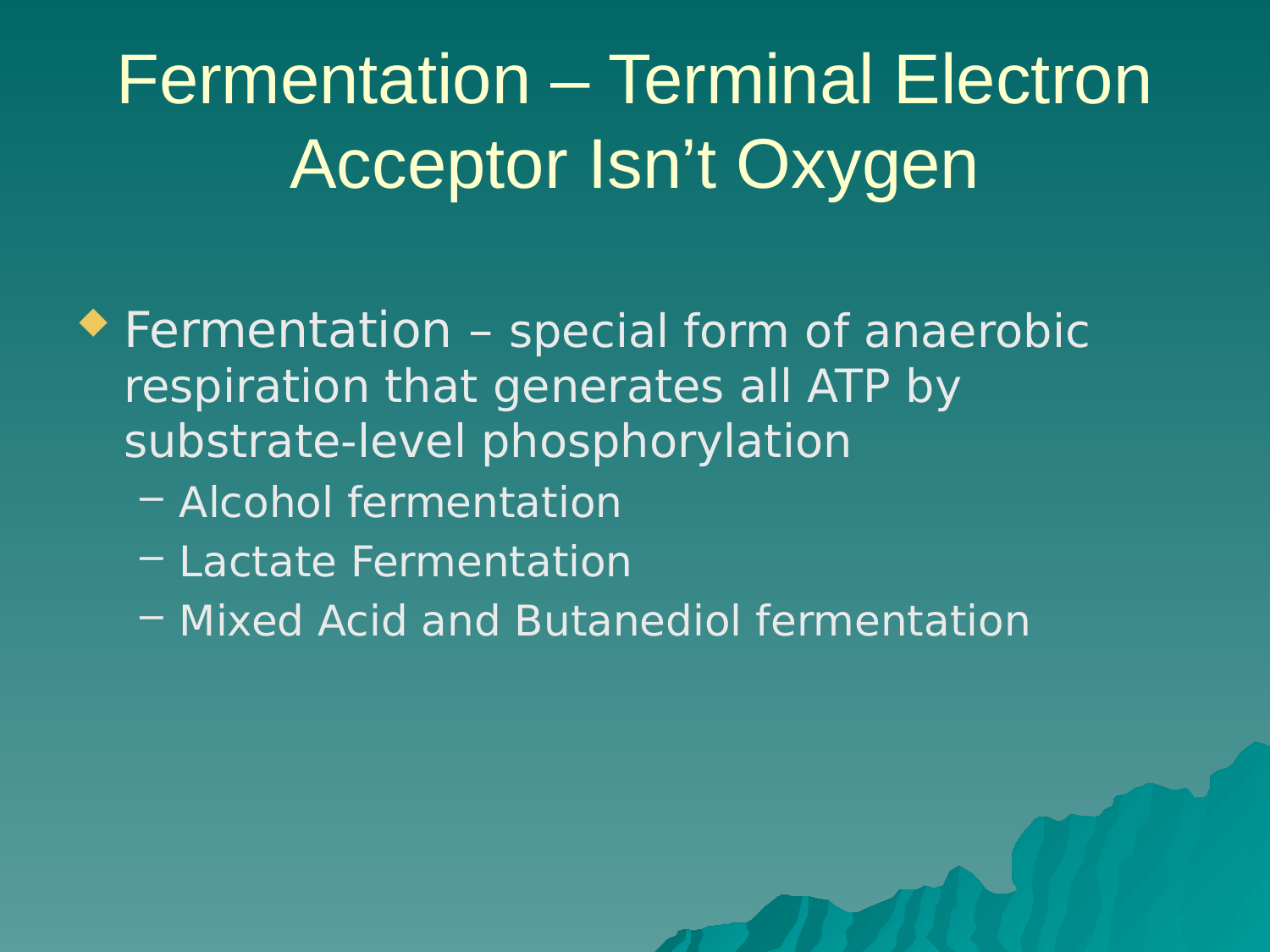

# Fermentation – Terminal Electron Acceptor Isn’t Oxygen

Fermentation – special form of anaerobic respiration that generates all ATP by substrate-level phosphorylation
Alcohol fermentation
Lactate Fermentation
Mixed Acid and Butanediol fermentation